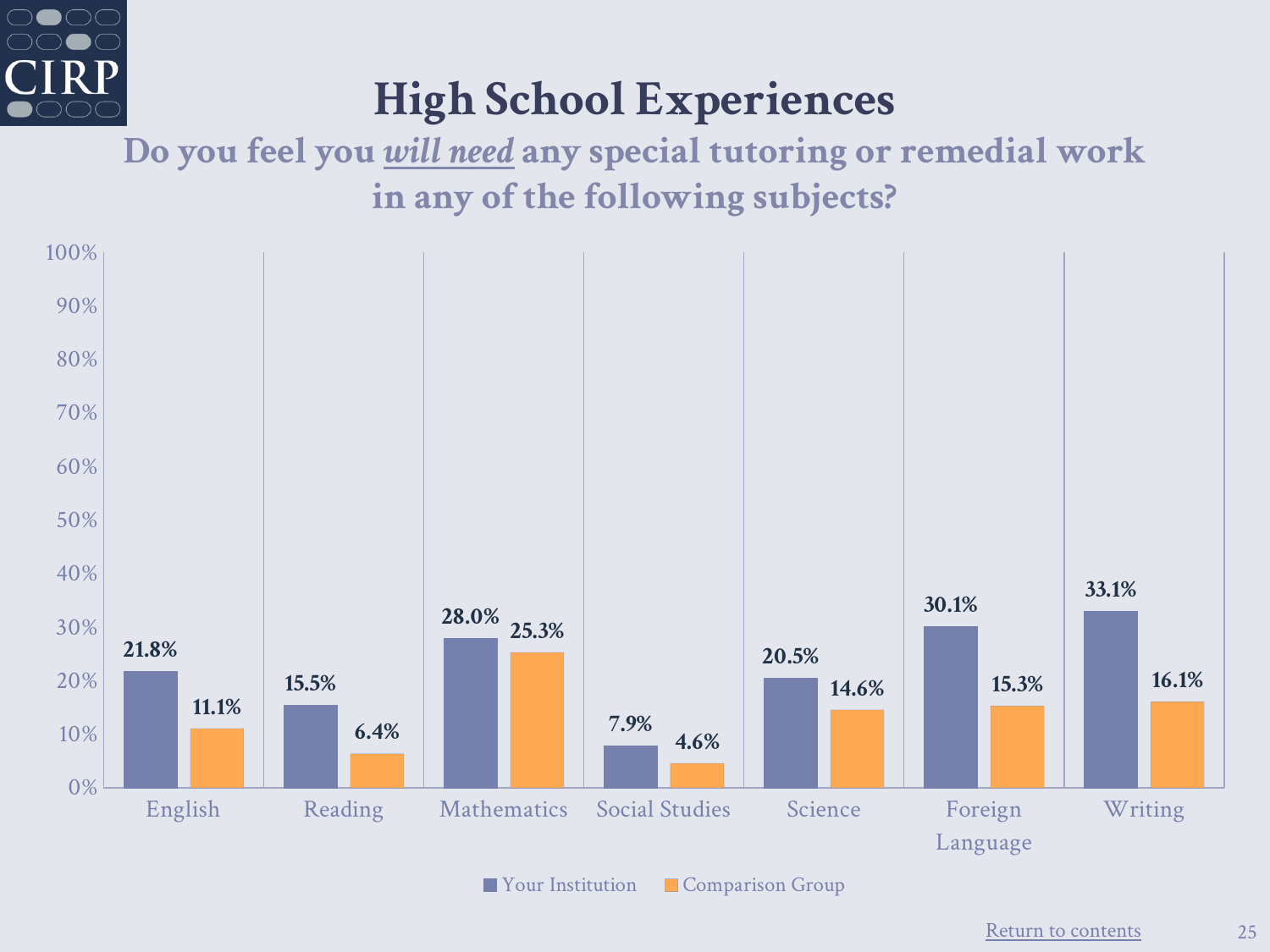

# High School Experiences Do you feel you will need any special tutoring or remedial work in any of the following subjects?

### Chart

| Category | Your Institution | Comparison Group |
|---|---|---|
| English | 0.218 | 0.111 |
| Reading | 0.155 | 0.064 |
| Mathematics | 0.28 | 0.253 |
| Social Studies | 0.079 | 0.046 |
| Science | 0.205 | 0.146 |
| Foreign Language | 0.301 | 0.153 |
| Writing | 0.331 | 0.161 |
25